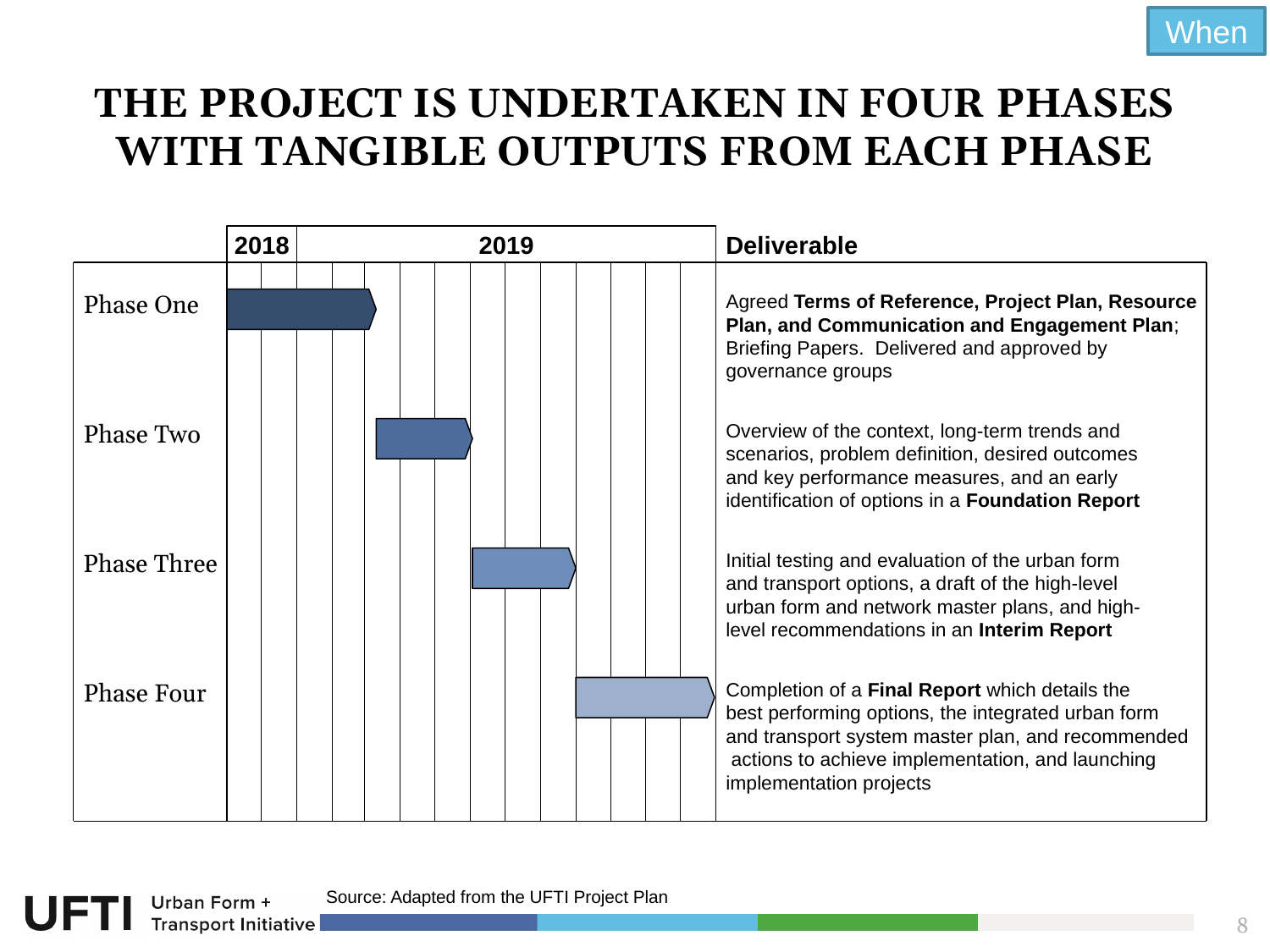

When
# The project IS undertaken in four phases with tangible outputs from each phase
2018
2019
Deliverable
Agreed Terms of Reference, Project Plan, Resource
Plan, and Communication and Engagement Plan;
Briefing Papers.  Delivered and approved by
governance groups
Phase One

Phase Two

Overview of the context, long-term trends and
scenarios, problem definition, desired outcomes
and key performance measures, and an early
identification of options in a Foundation Report
Phase Three

Initial testing and evaluation of the urban form
and transport options, a draft of the high-level
urban form and network master plans, and high-
level recommendations in an Interim Report
Phase Four

Completion of a Final Report which details the
best performing options, the integrated urban form
and transport system master plan, and recommended
 actions to achieve implementation, and launching
implementation projects
Source: Adapted from the UFTI Project Plan
8